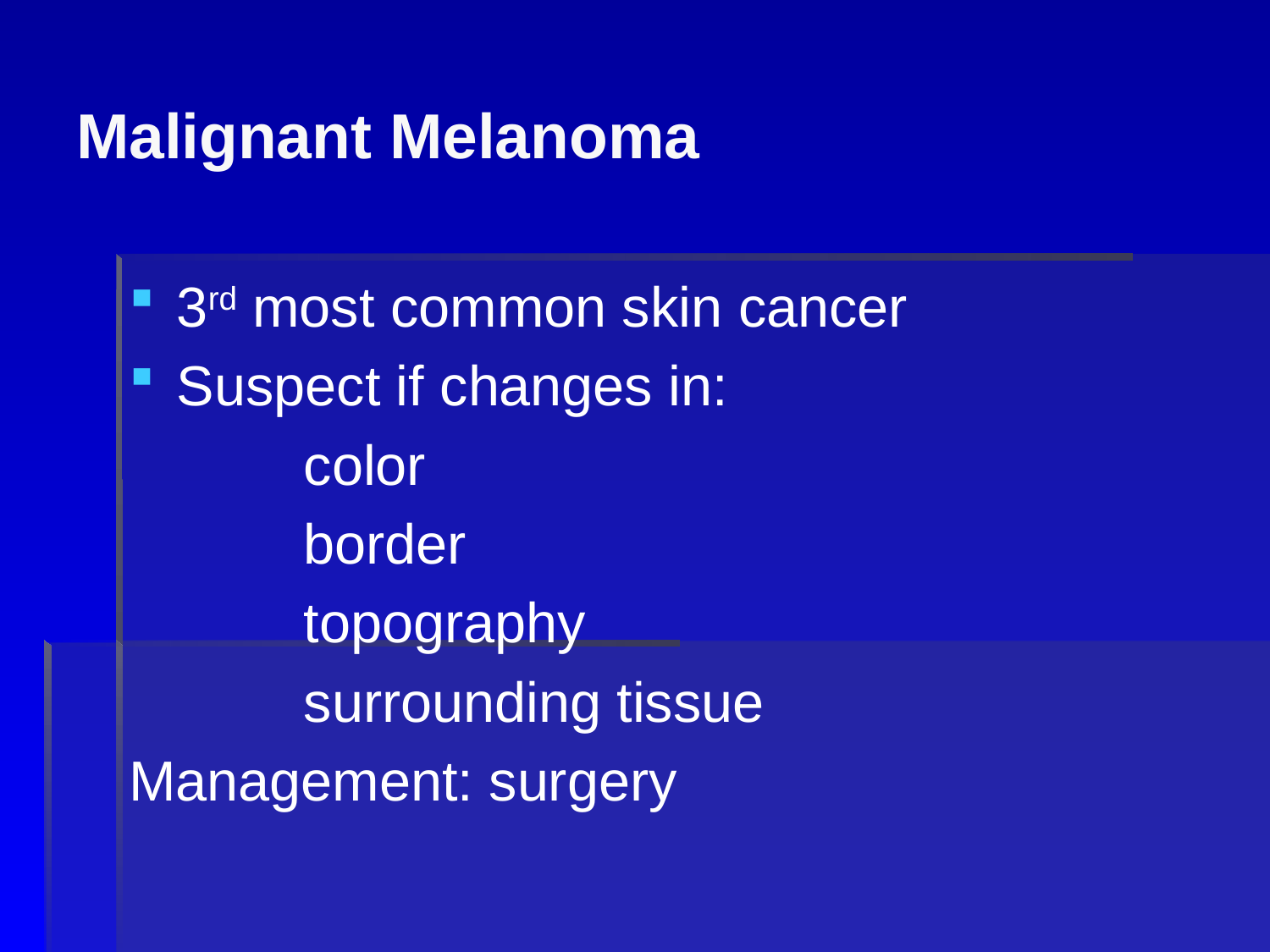

# Malignant Melanoma
3rd most common skin cancer
Suspect if changes in:
		color
		border
		topography
		surrounding tissue
Management: surgery